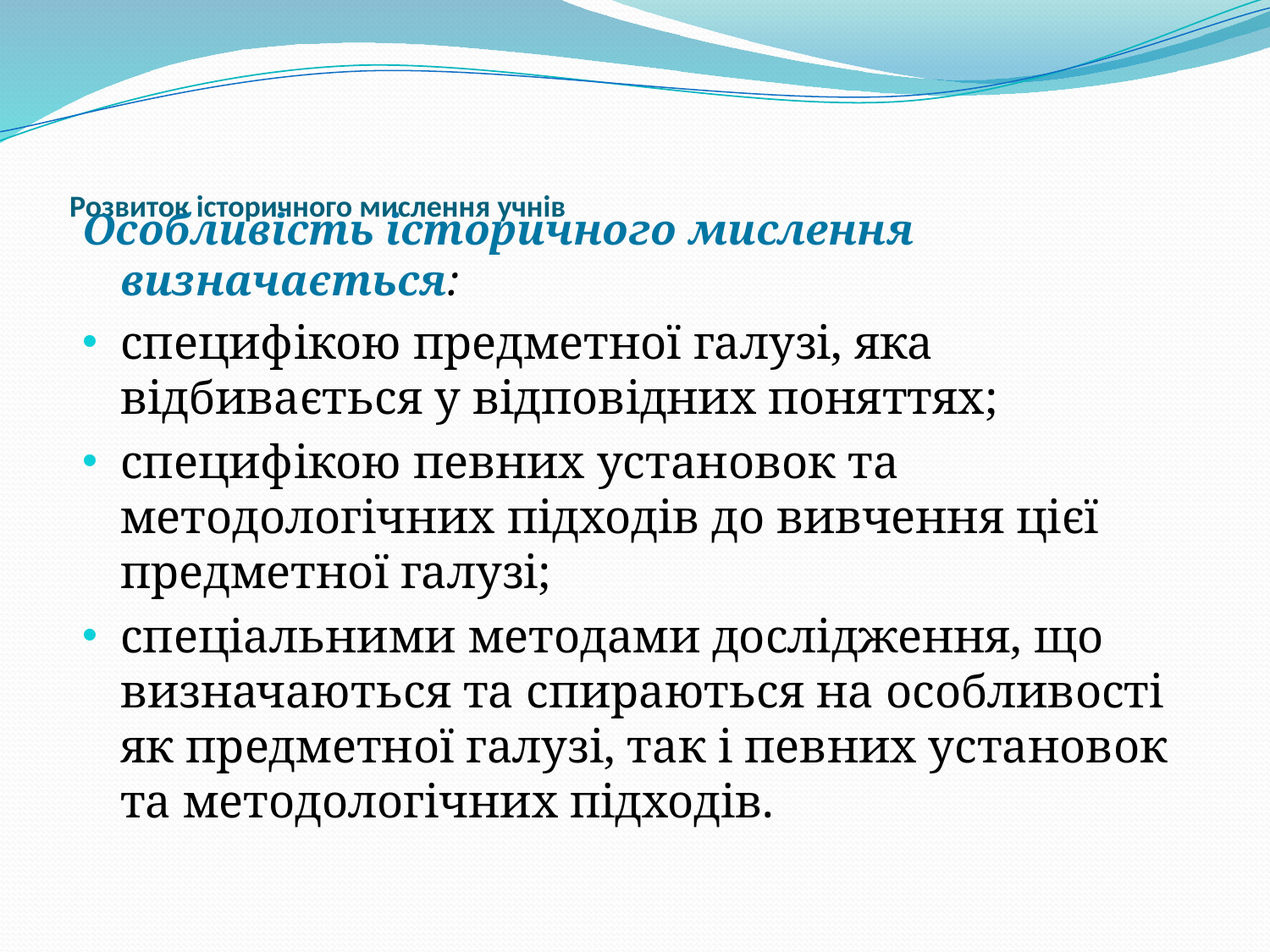

# Розвиток історичного мислення учнів
Особливість історичного мислення визначається:
специфікою предметної галузі, яка відбивається у відповідних поняттях;
специфікою певних установок та методологічних підходів до вивчення цієї предметної галузі;
спеціальними методами дослідження, що визначаються та спираються на особливості як предметної галузі, так і певних установок та методологічних підходів.